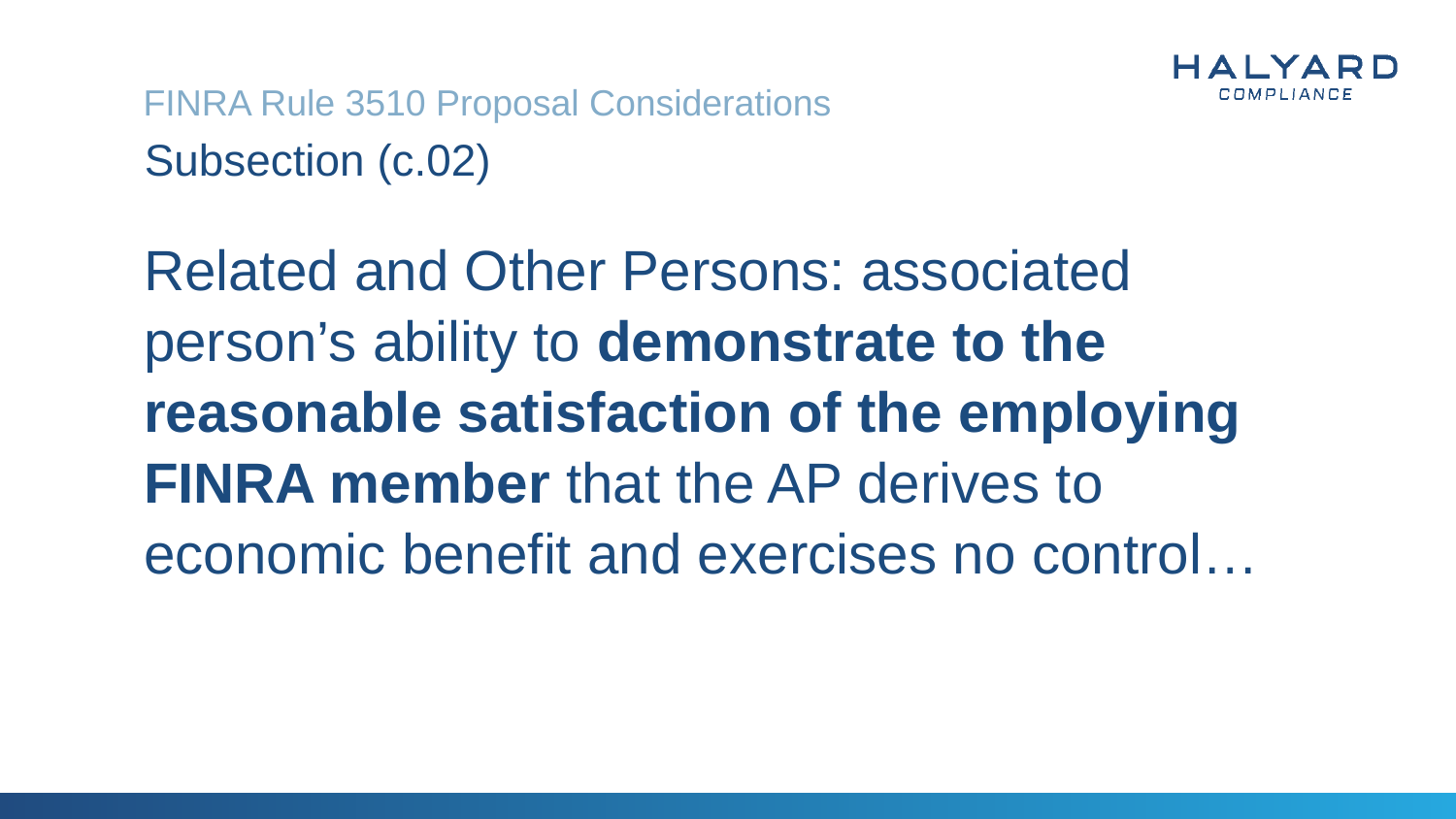

FINRA Rule 3510 Proposal Considerations
# Subsection (c.02)
Related and Other Persons: associated person’s ability to demonstrate to the reasonable satisfaction of the employing FINRA member that the AP derives to economic benefit and exercises no control…